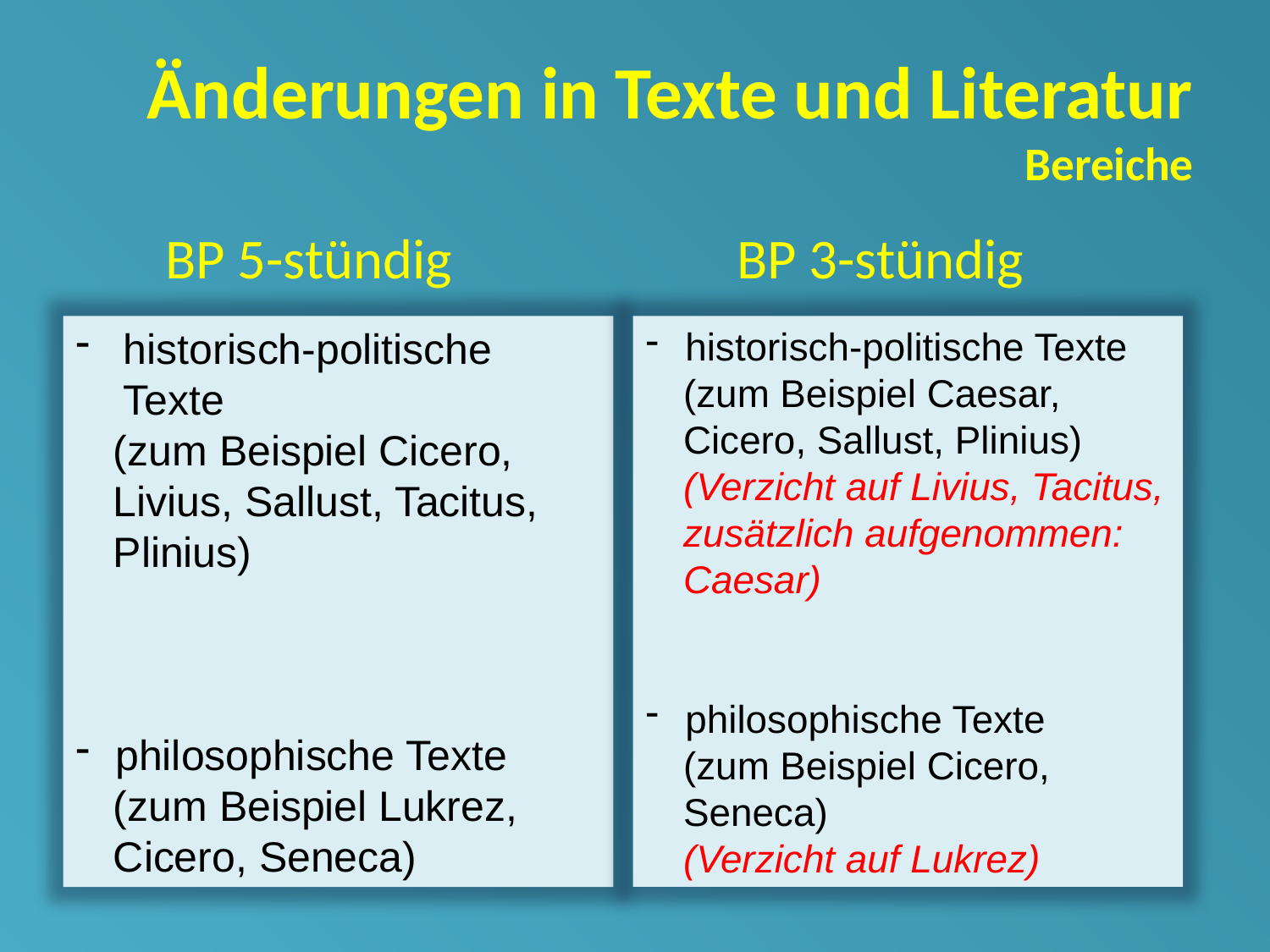

# Änderungen in Texte und Literatur Bereiche
       BP 5-stündig			  BP 3-stündig
historisch-politische Texte
(zum Beispiel Caesar, Cicero, Sallust, Plinius)
(Verzicht auf Livius, Tacitus, zusätzlich aufgenommen: Caesar)

philosophische Texte
(zum Beispiel Cicero, Seneca)
(Verzicht auf Lukrez)
historisch-politische Texte
(zum Beispiel Cicero, Livius, Sallust, Tacitus, Plinius)

philosophische Texte
(zum Beispiel Lukrez, Cicero, Seneca)